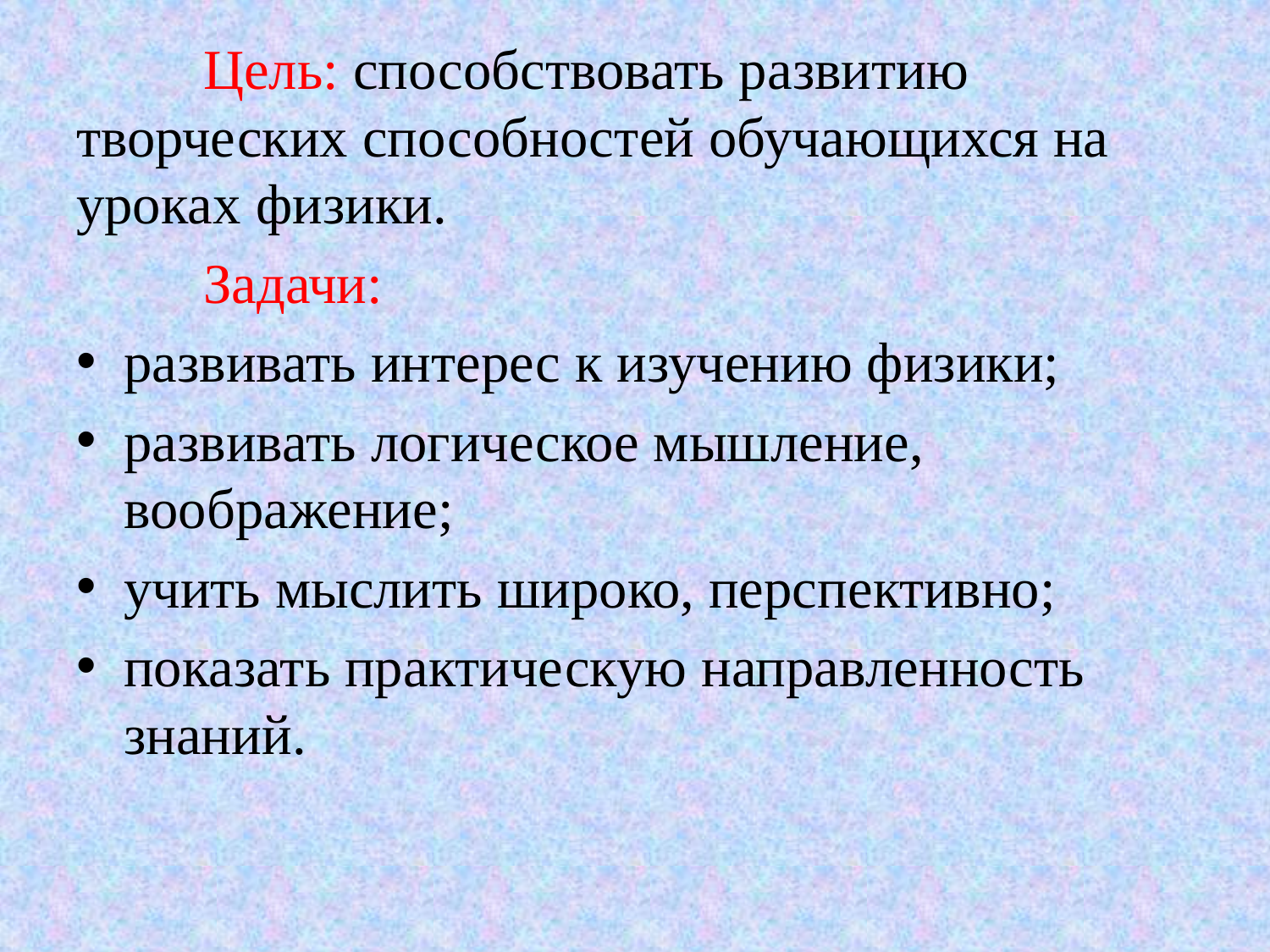

Цель: способствовать развитию творческих способностей обучающихся на уроках физики.
	Задачи:
развивать интерес к изучению физики;
развивать логическое мышление, воображение;
учить мыслить широко, перспективно;
показать практическую направленность знаний.